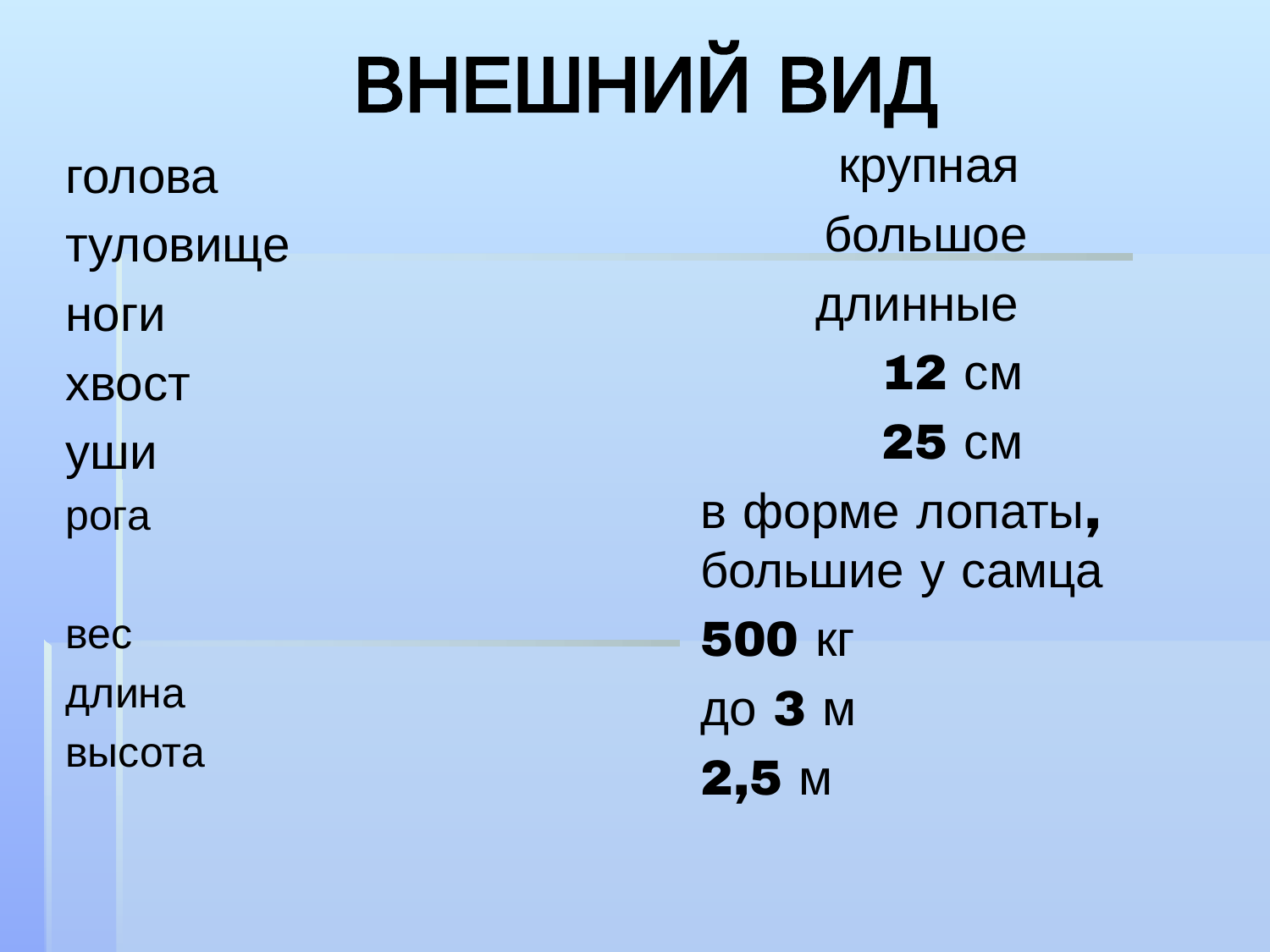

# ВНЕШНИЙ ВИД
          крупная
         большое
       длинные
           12 см
           25 см
в форме лопаты, большие у самца
500 кг
до 3 м
2,5 м

голова
туловище
ноги
хвост
уши
рога

вес
длина
высота